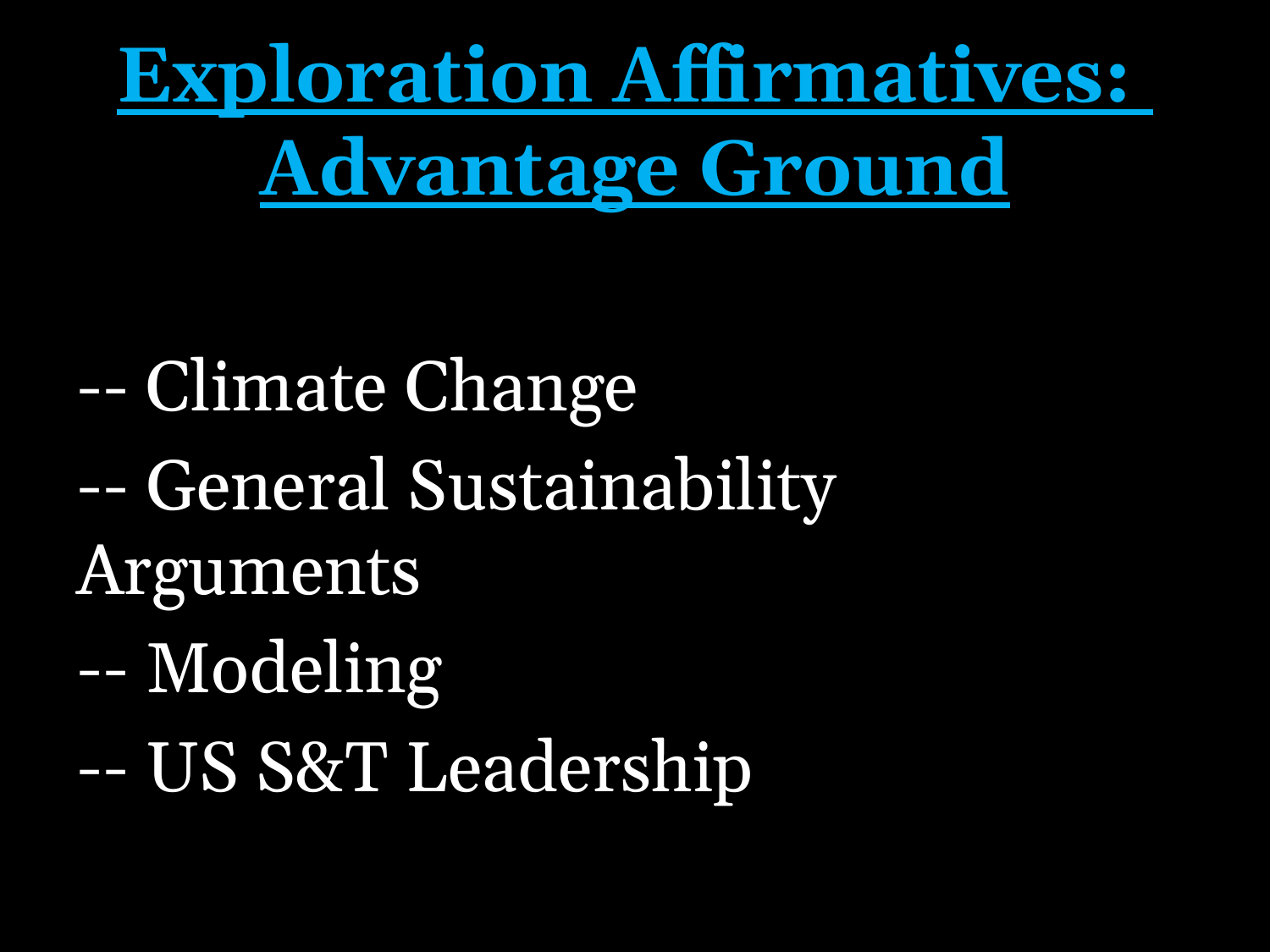

# Exploration Affirmatives: Advantage Ground
-- Climate Change
-- General Sustainability 	Arguments
-- Modeling
-- US S&T Leadership